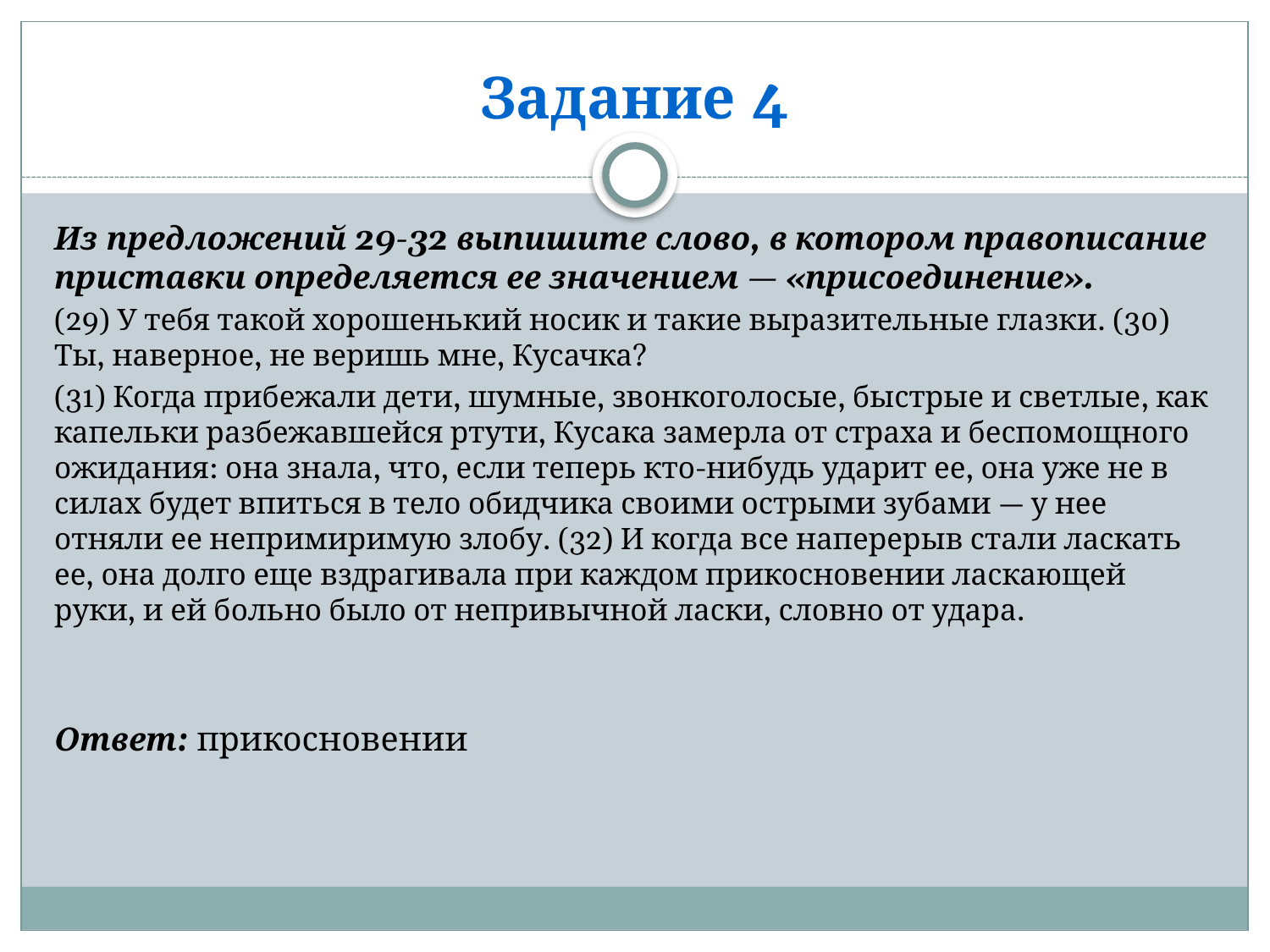

# Задание 4
Из предложений 29-32 выпишите слово, в котором правописание приставки определяется ее значением — «присоединение».
(29) У тебя такой хорошенький носик и такие выразитель­ные глазки. (30) Ты, наверное, не веришь мне, Кусачка?
(31) Когда прибежали дети, шумные, звонкоголосые, быстрые и светлые, как капельки разбежавшейся ртути, Кусака замерла от страха и беспомощного ожидания: она знала, что, если теперь кто-нибудь ударит ее, она уже не в силах будет впиться в тело обидчика своими острыми зу­бами — у нее отняли ее непримиримую злобу. (32) И ког­да все наперерыв стали ласкать ее, она долго еще вздраги­вала при каждом прикосновении ласкающей руки, и ей больно было от непривычной ласки, словно от удара.

Ответ: прикосновении